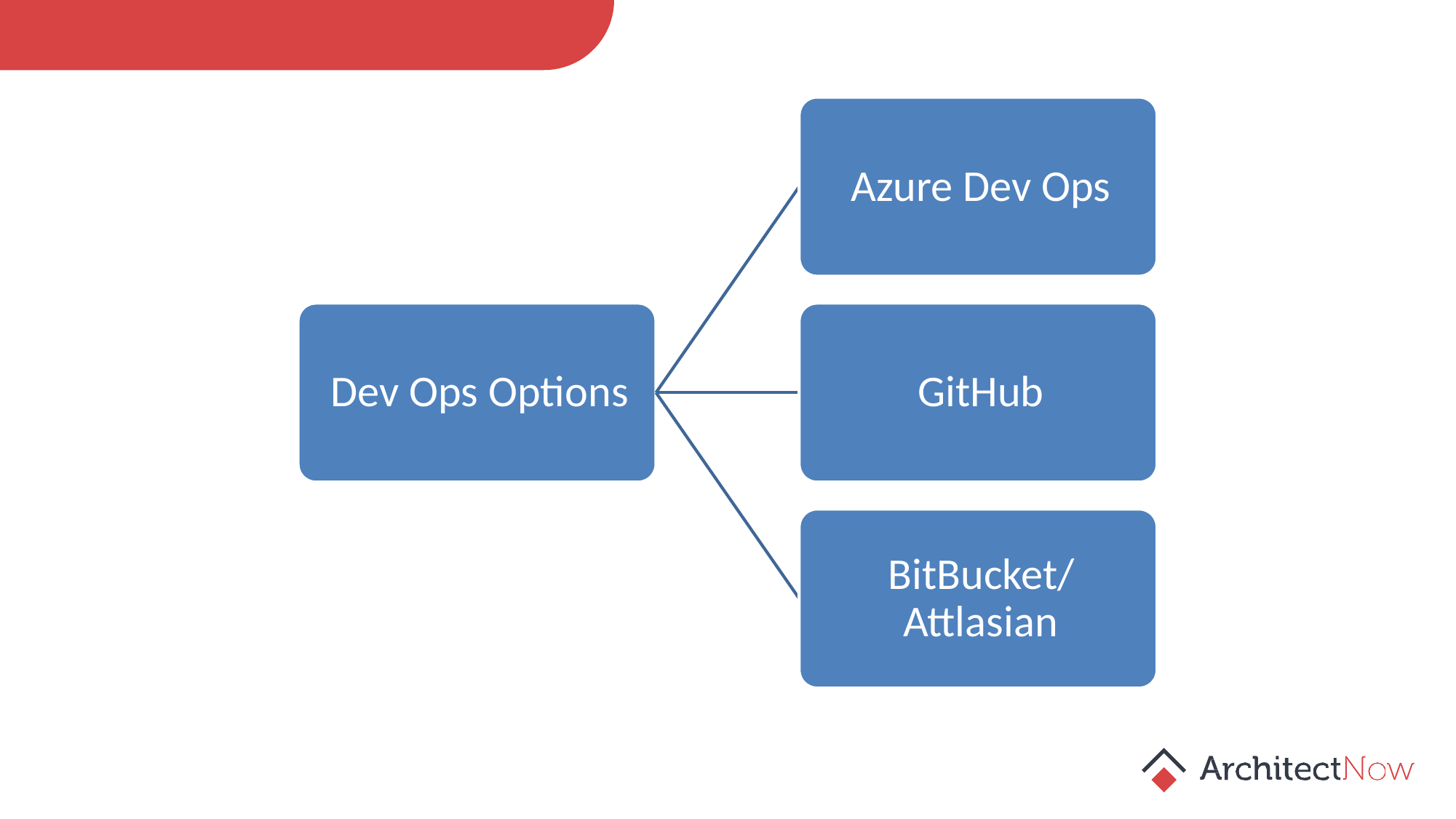

Dev Ops Options

Azure Dev Ops

GitHub

BitBucket/Attlasian